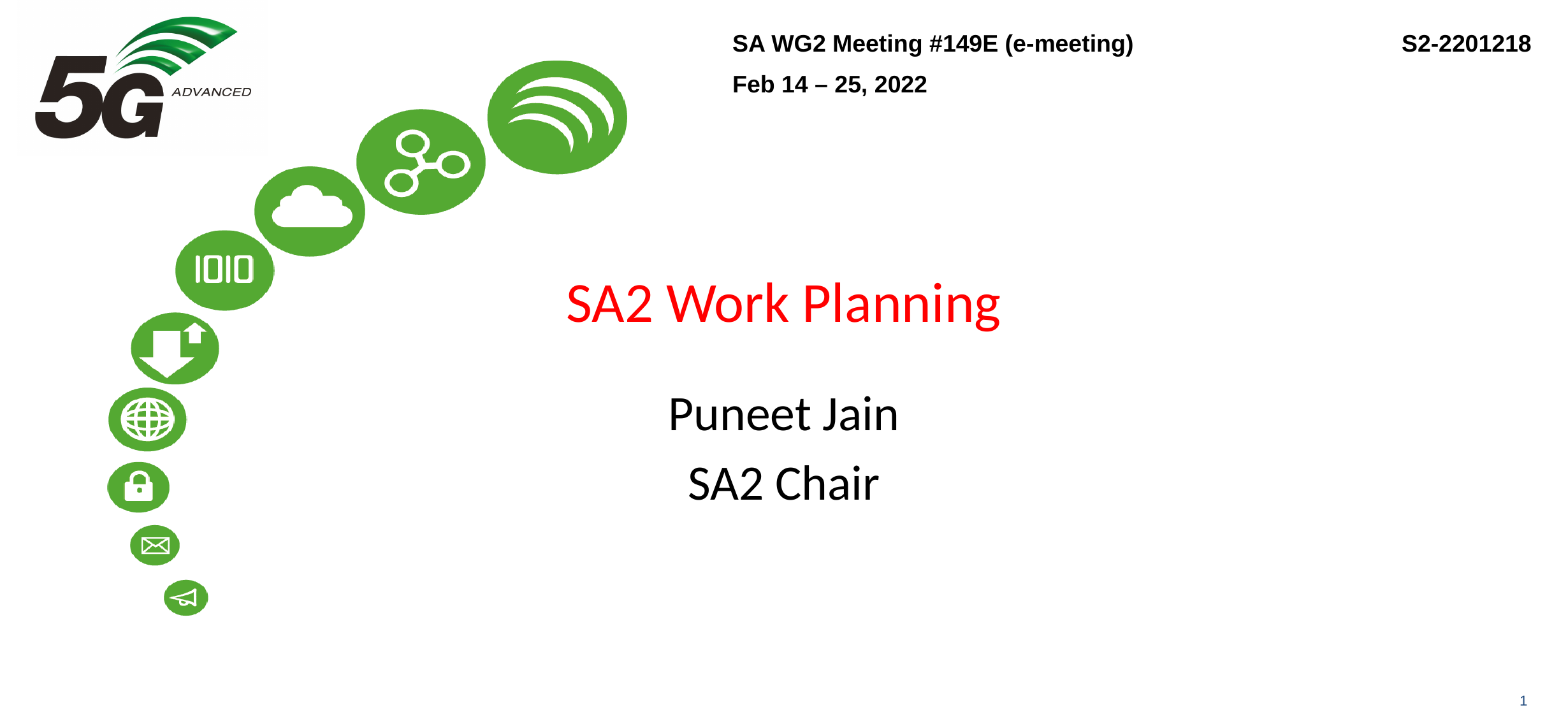

SA WG2 Meeting #149E (e-meeting)		S2-2201218
Feb 14 – 25, 2022
# SA2 Work Planning
Puneet Jain
SA2 Chair